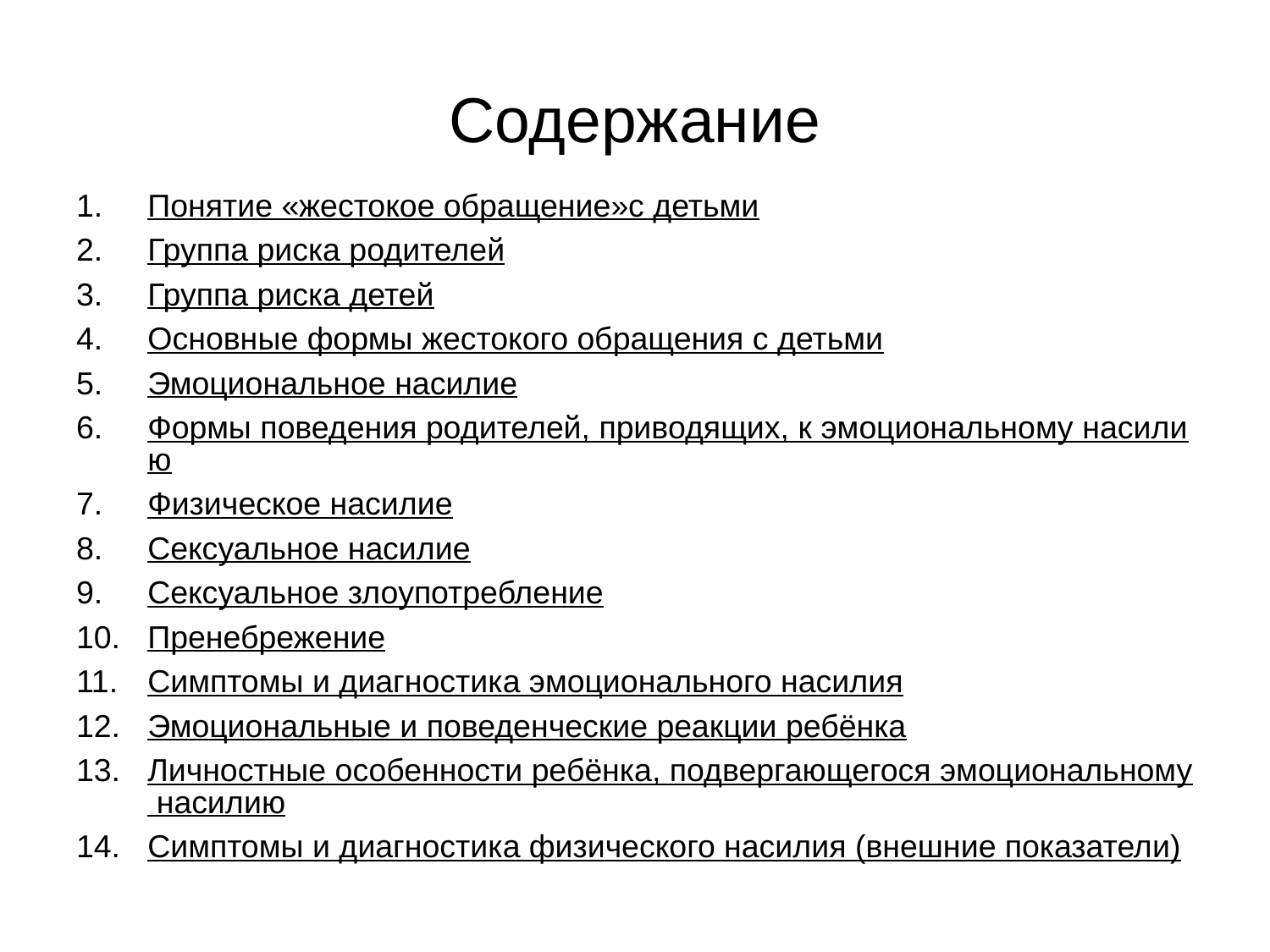

# Содержание
Понятие «жестокое обращение»с детьми
Группа риска родителей
Группа риска детей
Основные формы жестокого обращения с детьми
Эмоциональное насилие
Формы поведения родителей, приводящих, к эмоциональному насилию
Физическое насилие
Сексуальное насилие
Сексуальное злоупотребление
Пренебрежение
Симптомы и диагностика эмоционального насилия
Эмоциональные и поведенческие реакции ребёнка
Личностные особенности ребёнка, подвергающегося эмоциональному насилию
Симптомы и диагностика физического насилия (внешние показатели)